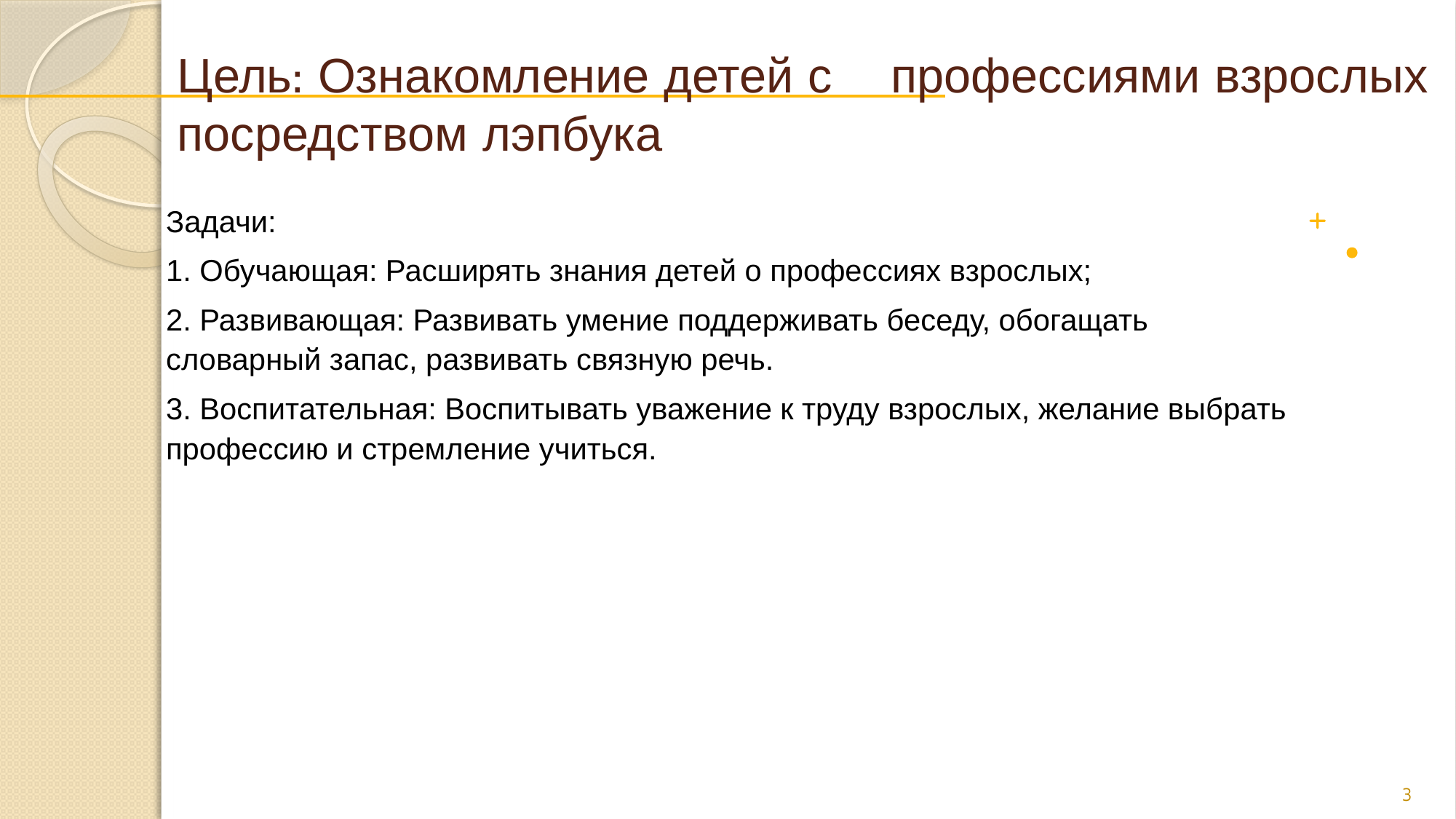

# Цель: Ознакомление детей с    профессиями взрослых посредством лэпбука
Задачи:
1. Обучающая: Расширять знания детей о профессиях взрослых;
2. Развивающая: Развивать умение поддерживать беседу, обогащать словарный запас, развивать связную речь.
3. Воспитательная: Воспитывать уважение к труду взрослых, желание выбрать профессию и стремление учиться.
3